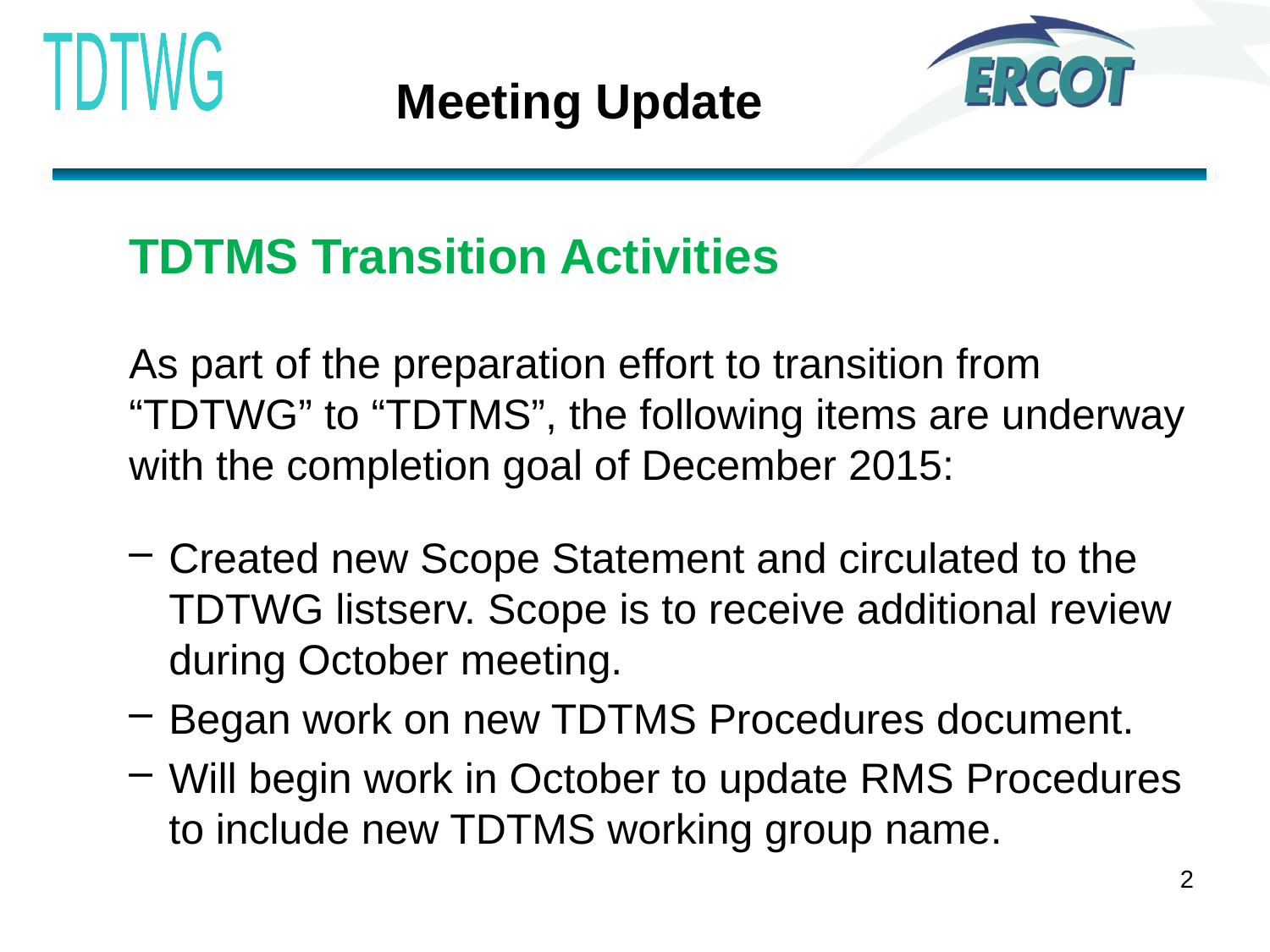

Meeting Update
TDTMS Transition Activities

As part of the preparation effort to transition from “TDTWG” to “TDTMS”, the following items are underway with the completion goal of December 2015:
Created new Scope Statement and circulated to the TDTWG listserv. Scope is to receive additional review during October meeting.
Began work on new TDTMS Procedures document.
Will begin work in October to update RMS Procedures to include new TDTMS working group name.

2